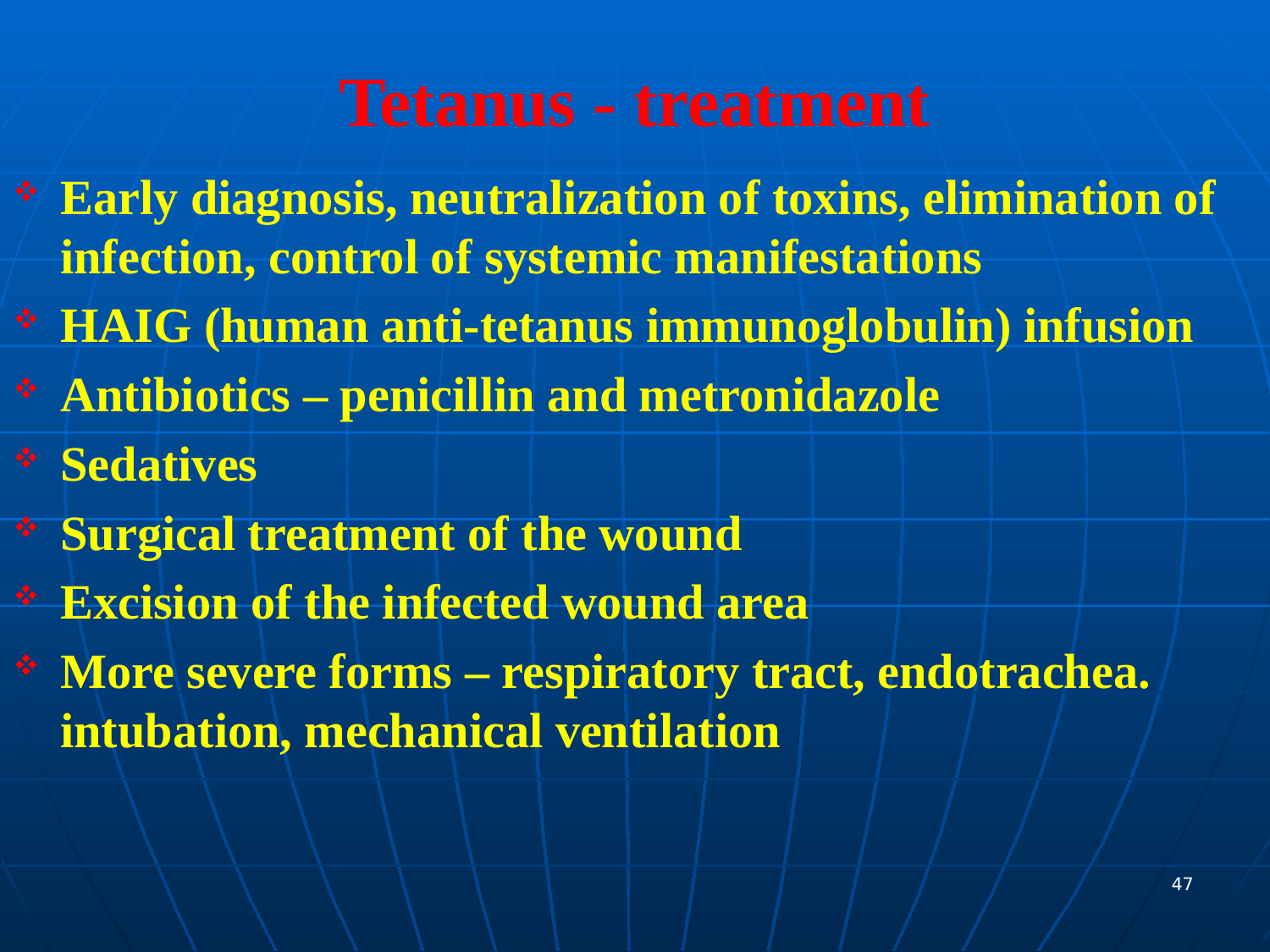

# Tetanus - treatment
Early diagnosis, neutralization of toxins, elimination of infection, control of systemic manifestations
HAIG (human anti-tetanus immunoglobulin) infusion
Antibiotics – penicillin and metronidazole
Sedatives
Surgical treatment of the wound
Excision of the infected wound area
More severe forms – respiratory tract, endotrachea. intubation, mechanical ventilation
47